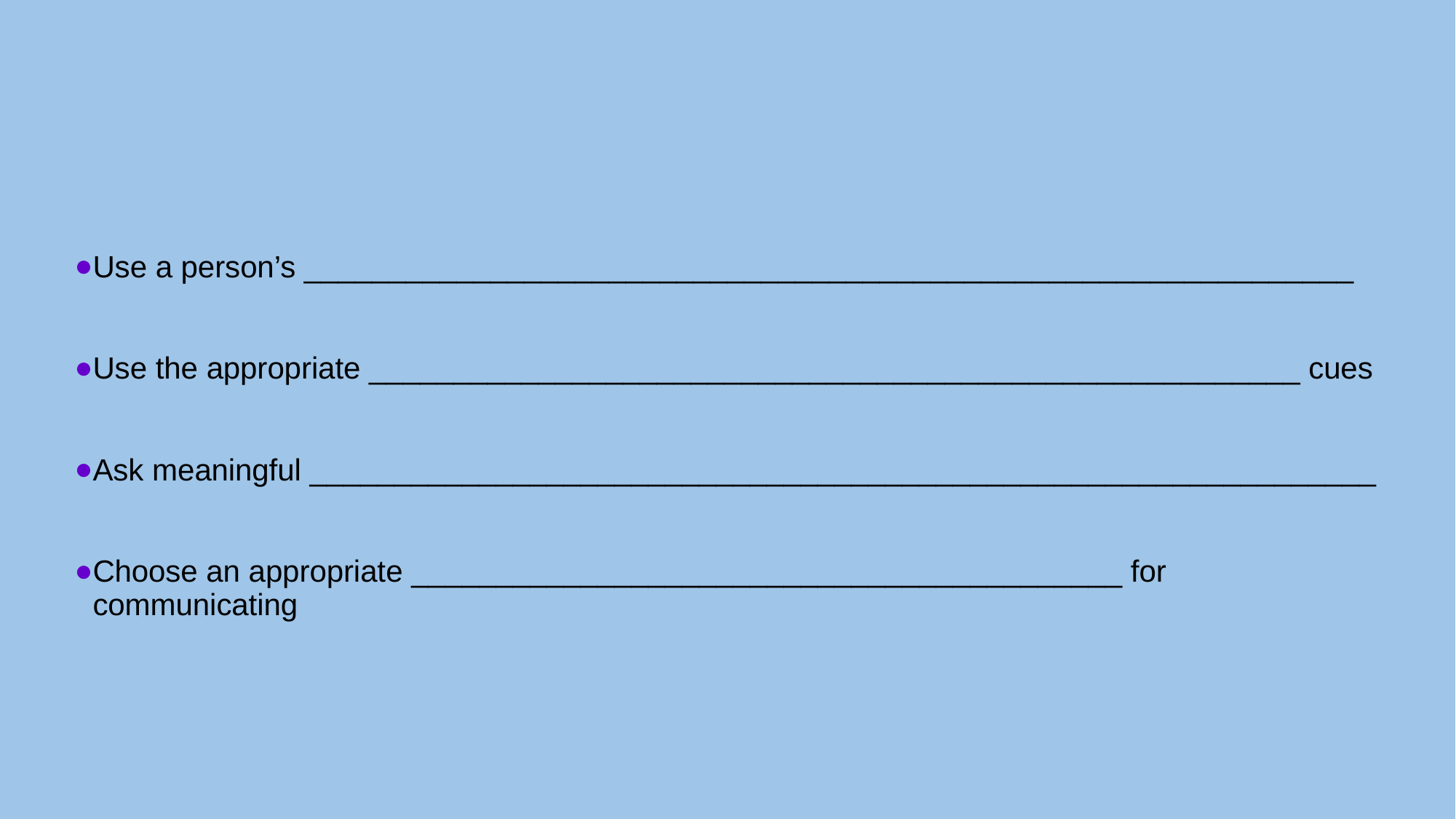

Use a person’s ______________________________________________________________

Use the appropriate _______________________________________________________ cues

Ask meaningful _______________________________________________________________

Choose an appropriate __________________________________________ for communicating